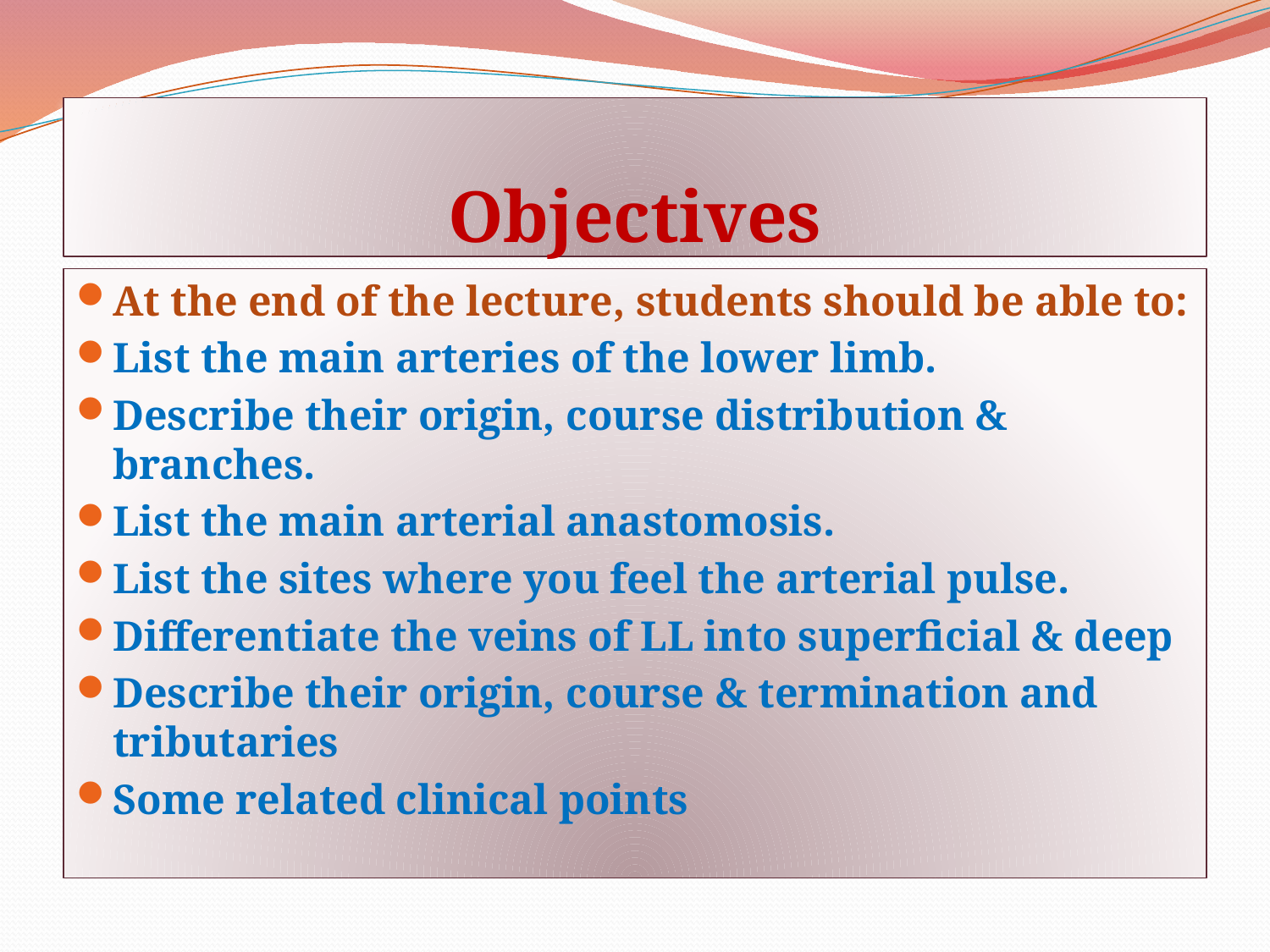

# Objectives
At the end of the lecture, students should be able to:
List the main arteries of the lower limb.
Describe their origin, course distribution & branches.
List the main arterial anastomosis.
List the sites where you feel the arterial pulse.
Differentiate the veins of LL into superficial & deep
Describe their origin, course & termination and tributaries
Some related clinical points